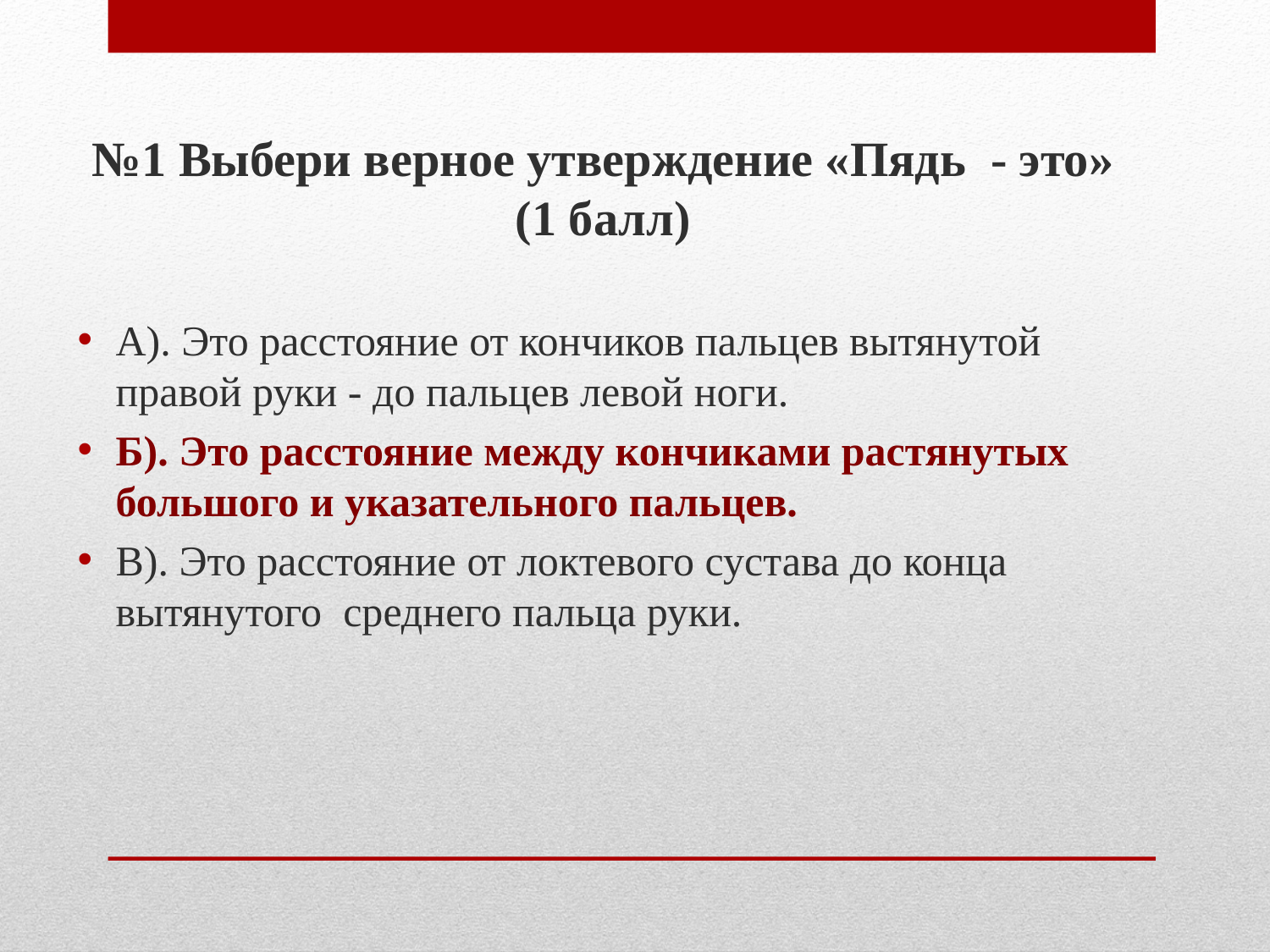

№1 Выбери верное утверждение «Пядь  - это»  (1 балл)

А). Это расстояние от кончиков пальцев вытянутой правой руки - до пальцев левой ноги.
Б). Это расстояние между кончиками растянутых большого и указательного пальцев.
В). Это расстояние от локтевого сустава до конца вытянутого  среднего пальца руки.

#